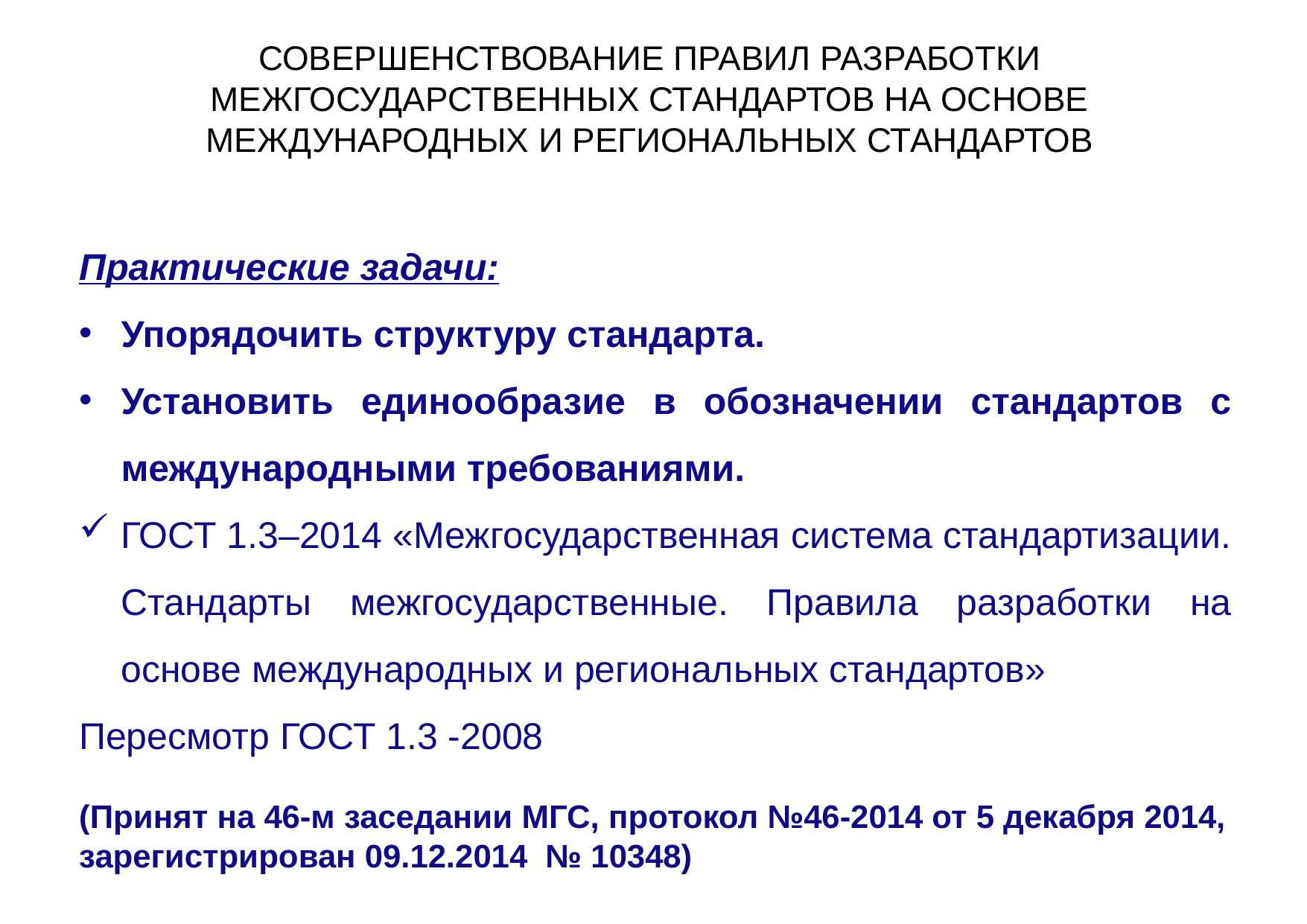

СОВЕРШЕНСТВОВАНИЕ ПРАВИЛ РАЗРАБОТКИ МЕЖГОСУДАРСТВЕННЫХ СТАНДАРТОВ НА ОСНОВЕ МЕЖДУНАРОДНЫХ И РЕГИОНАЛЬНЫХ СТАНДАРТОВ
Практические задачи:
Упорядочить структуру стандарта.
Установить единообразие в обозначении стандартов с международными требованиями.
ГОСТ 1.3–2014 «Межгосударственная система стандартизации. Стандарты межгосударственные. Правила разработки на основе международных и региональных стандартов»
Пересмотр ГОСТ 1.3 -2008

(Принят на 46-м заседании МГС, протокол №46-2014 от 5 декабря 2014, зарегистрирован 09.12.2014  № 10348)